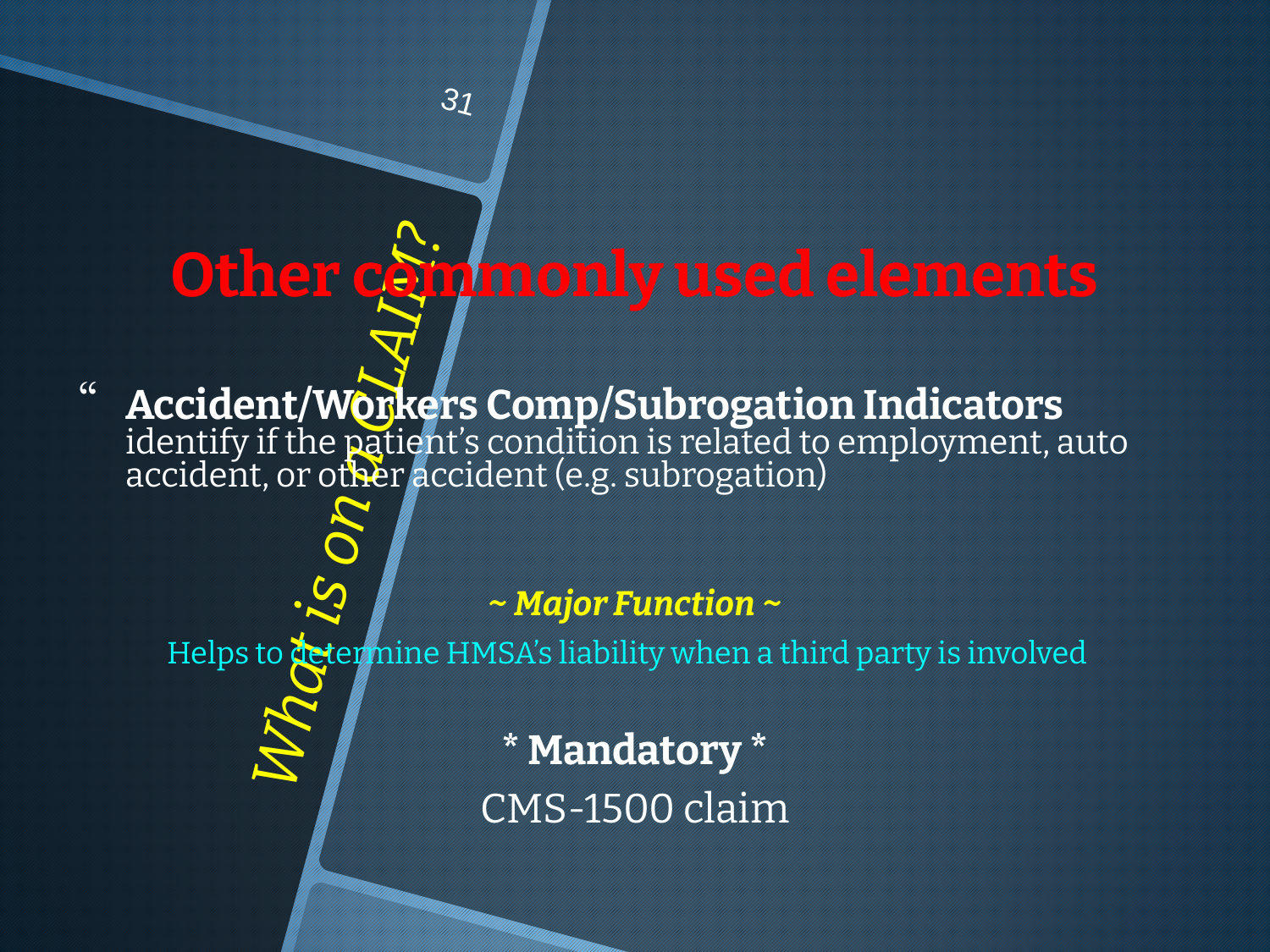

31
Other commonly used elements

Accident/Workers Comp/Subrogation Indicators identify if the patient’s condition is related to employment, auto accident, or other accident (e.g. subrogation)

~ Major Function ~
	Helps to determine HMSA’s liability when a third party is involved

* Mandatory *
CMS-1500 claim

# What is on a CLAIM?